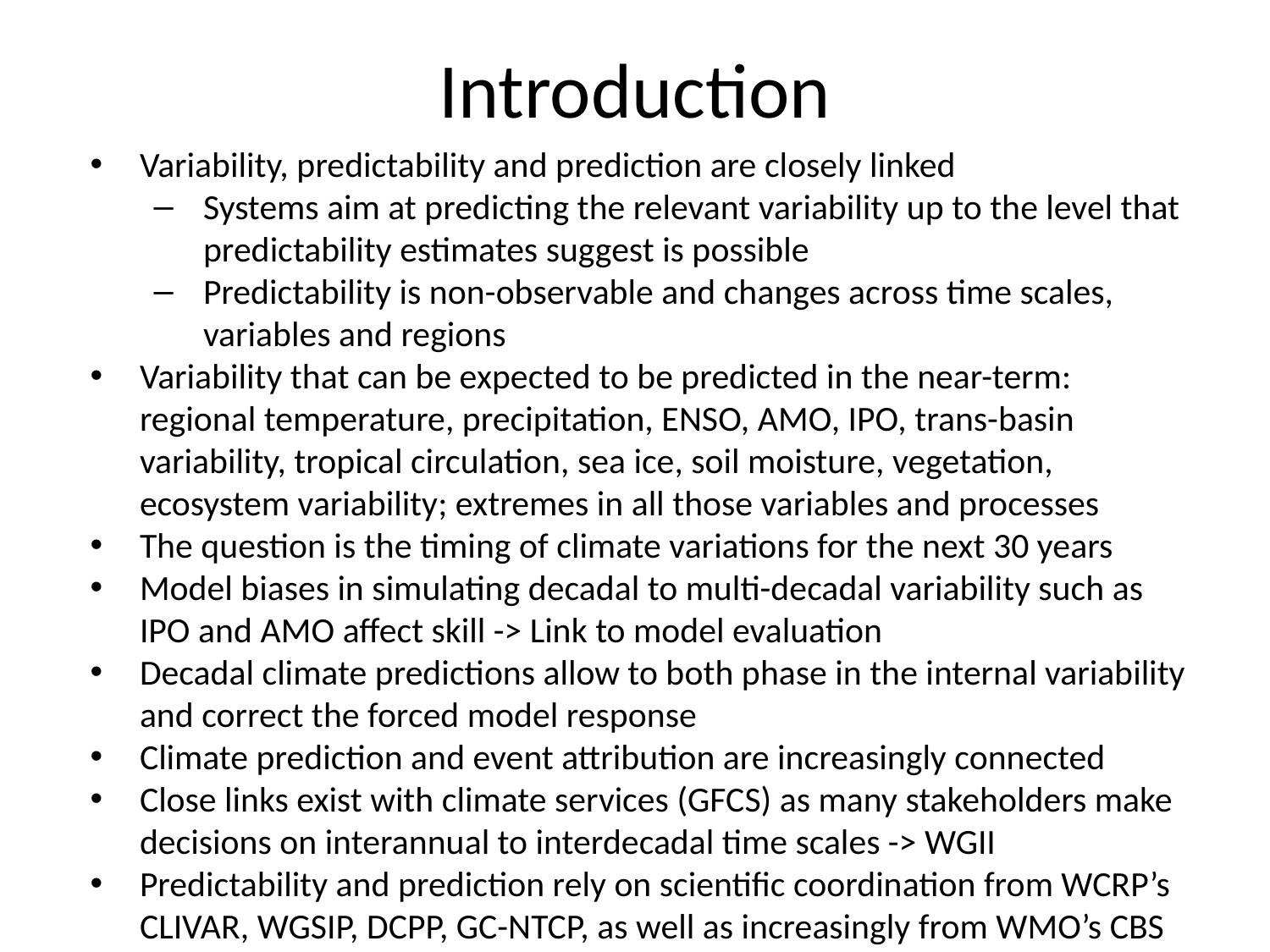

# Introduction
Variability, predictability and prediction are closely linked
Systems aim at predicting the relevant variability up to the level that predictability estimates suggest is possible
Predictability is non-observable and changes across time scales, variables and regions
Variability that can be expected to be predicted in the near-term: regional temperature, precipitation, ENSO, AMO, IPO, trans-basin variability, tropical circulation, sea ice, soil moisture, vegetation, ecosystem variability; extremes in all those variables and processes
The question is the timing of climate variations for the next 30 years
Model biases in simulating decadal to multi-decadal variability such as IPO and AMO affect skill -> Link to model evaluation
Decadal climate predictions allow to both phase in the internal variability and correct the forced model response
Climate prediction and event attribution are increasingly connected
Close links exist with climate services (GFCS) as many stakeholders make decisions on interannual to interdecadal time scales -> WGII
Predictability and prediction rely on scientific coordination from WCRP’s CLIVAR, WGSIP, DCPP, GC-NTCP, as well as increasingly from WMO’s CBS